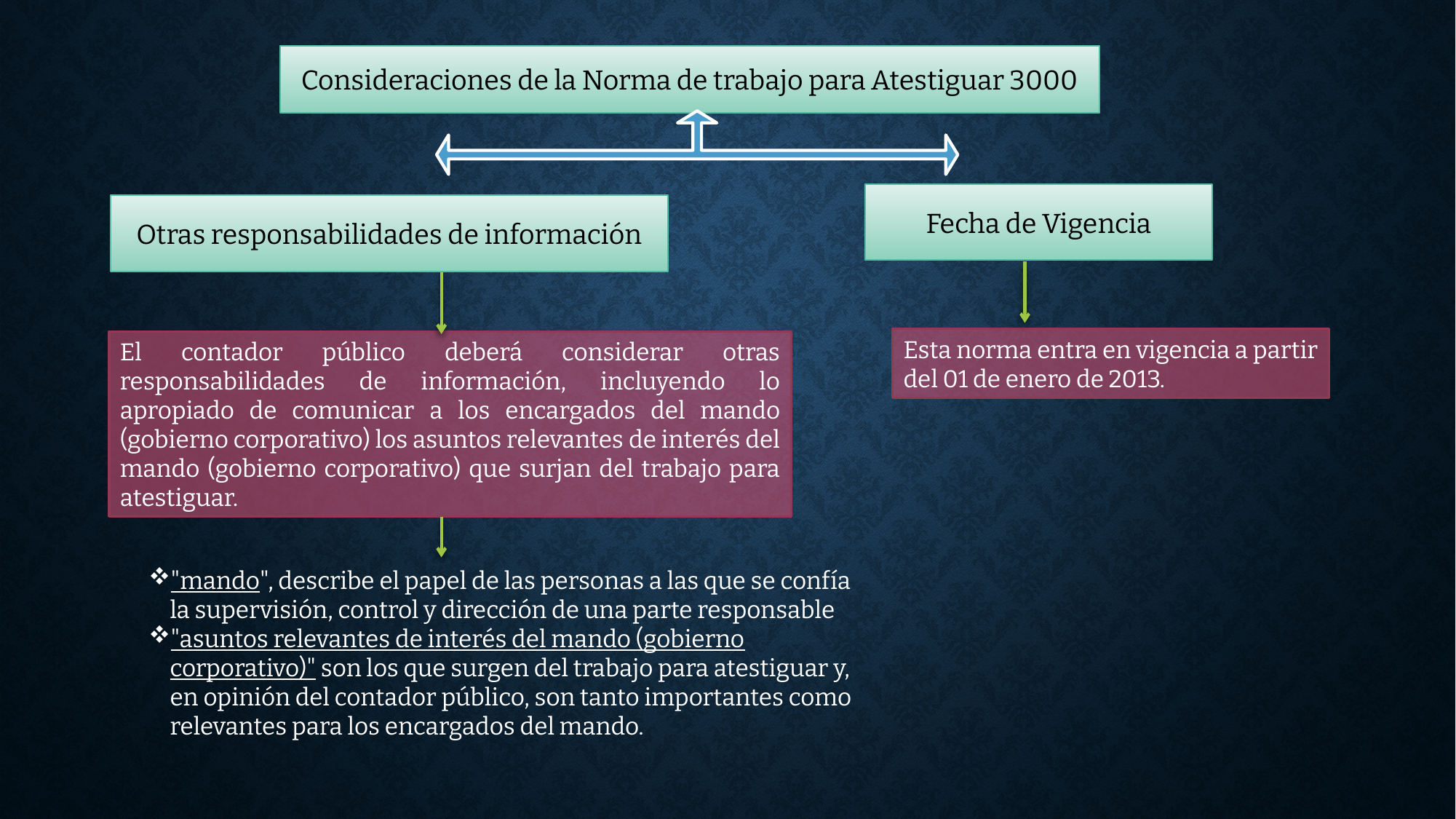

Consideraciones de la Norma de trabajo para Atestiguar 3000

Fecha de Vigencia
Otras responsabilidades de información
Esta norma entra en vigencia a partir del 01 de enero de 2013.
El contador público deberá considerar otras responsabilidades de información, incluyendo lo apropiado de comunicar a los encargados del mando (gobierno corporativo) los asuntos relevantes de interés del mando (gobierno corporativo) que surjan del trabajo para atestiguar.
"mando", describe el papel de las personas a las que se confía la supervisión, control y dirección de una parte responsable
"asuntos relevantes de interés del mando (gobierno corporativo)" son los que surgen del trabajo para atestiguar y, en opinión del contador público, son tanto importantes como relevantes para los encargados del mando.